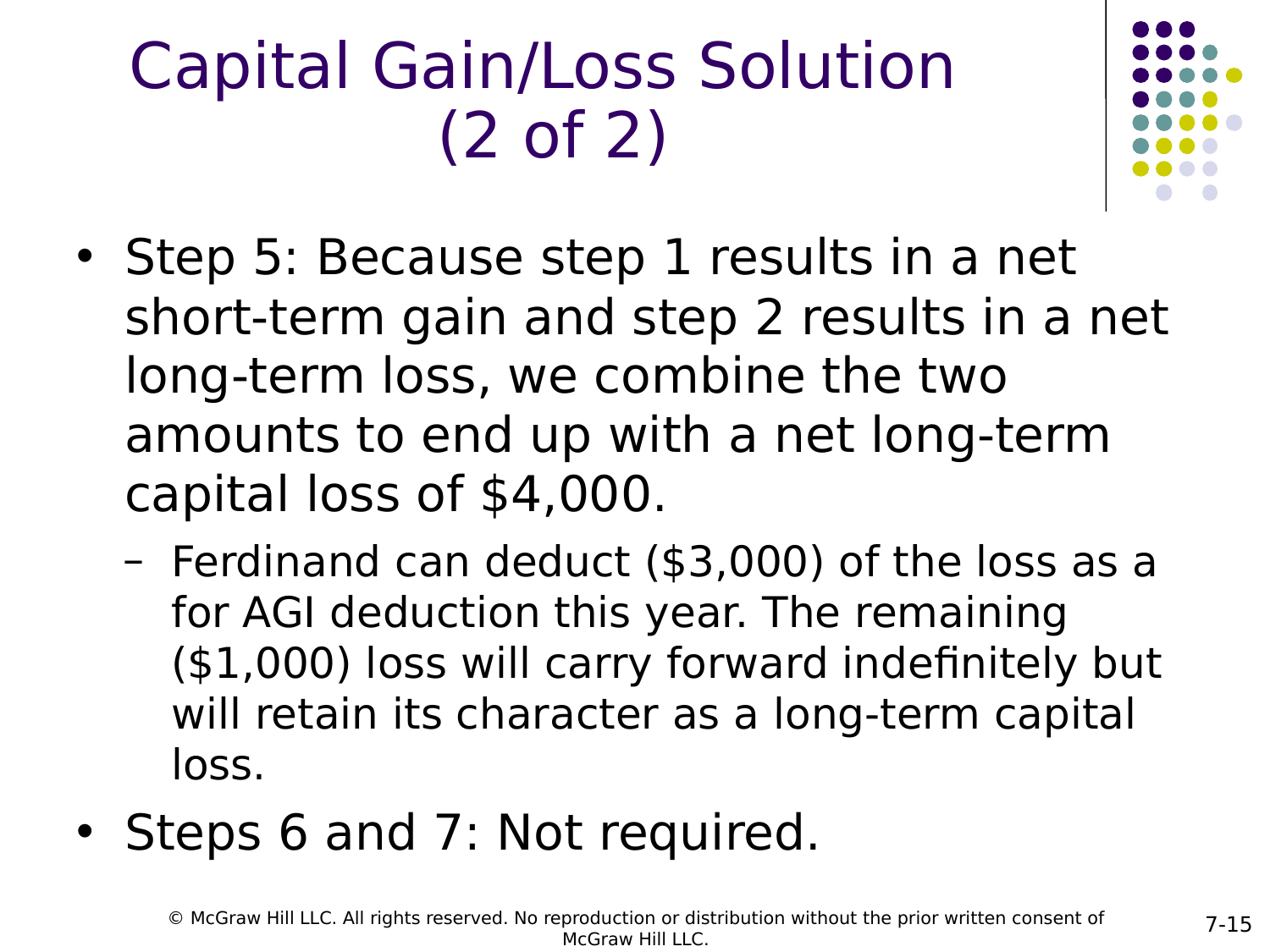

# Capital Gain/Loss Solution (2 of 2)
Step 5: Because step 1 results in a net short-term gain and step 2 results in a net long-term loss, we combine the two amounts to end up with a net long-term capital loss of $4,000.
Ferdinand can deduct ($3,000) of the loss as a for AGI deduction this year. The remaining ($1,000) loss will carry forward indefinitely but will retain its character as a long-term capital loss.
Steps 6 and 7: Not required.
7-15